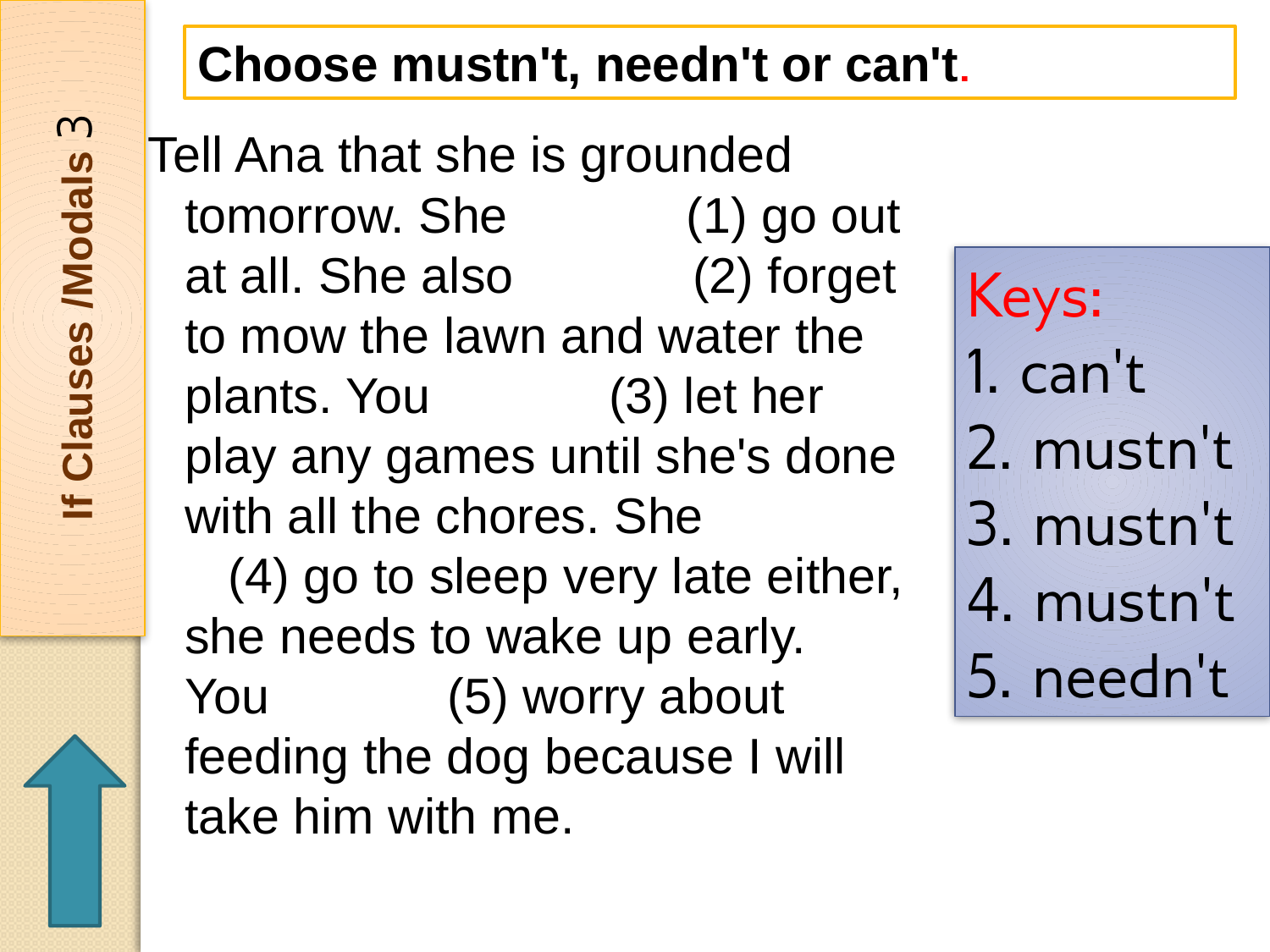

If Clauses /Modals 3
Choose mustn't, needn't or can't.
Tell Ana that she is grounded tomorrow. She            (1) go out at all. She also            (2) forget to mow the lawn and water the plants. You            (3) let her play any games until she's done with all the chores. She            (4) go to sleep very late either, she needs to wake up early. You            (5) worry about feeding the dog because I will take him with me.
Keys:
1. can't
2. mustn't
3. mustn't
4. mustn't
5. needn't